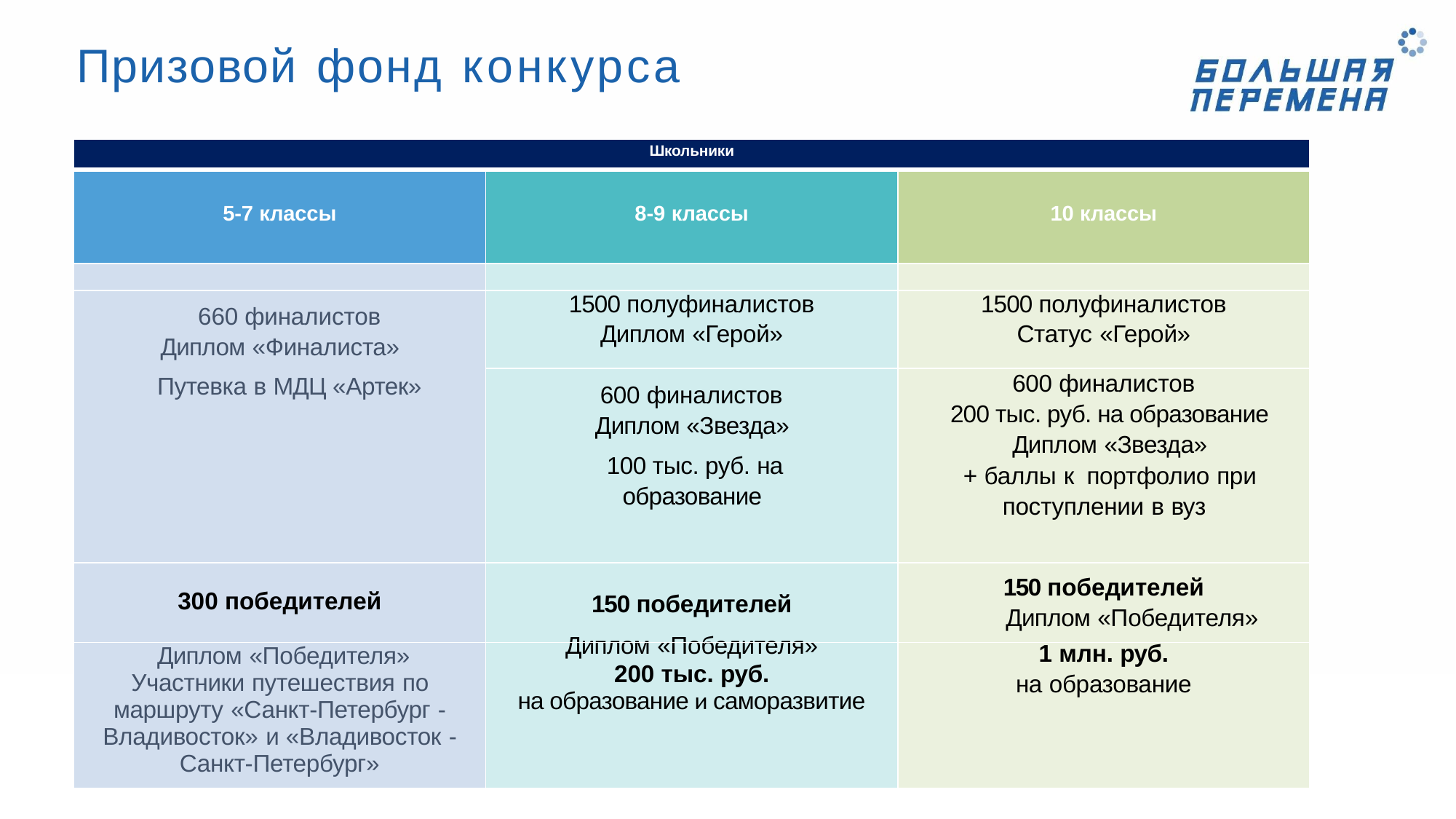

# Призовой фонд конкурса
| Школьники |  |  |
| --- | --- | --- |
| 5-7 классы | 8-9 классы | 10 классы |
|  |  |  |
| 660 финалистов Диплом «Финалиста» Путевка в МДЦ «Артек» | 1500 полуфиналистов Диплом «Герой» | 1500 полуфиналистов Статус «Герой» |
|  | 600 финалистов Диплом «Звезда» 100 тыс. руб. на образование | 600 финалистов 200 тыс. руб. на образование Диплом «Звезда» + баллы к портфолио при поступлении в вуз |
| 300 победителей | 150 победителей | 150 победителей Диплом «Победителя» |
| Диплом «Победителя» Участники путешествия по маршруту «Санкт-Петербург - Владивосток» и «Владивосток - Санкт-Петербург» | Диплом «Победителя» 200 тыс. руб. на образование и саморазвитие | 1 млн. руб. на образование |